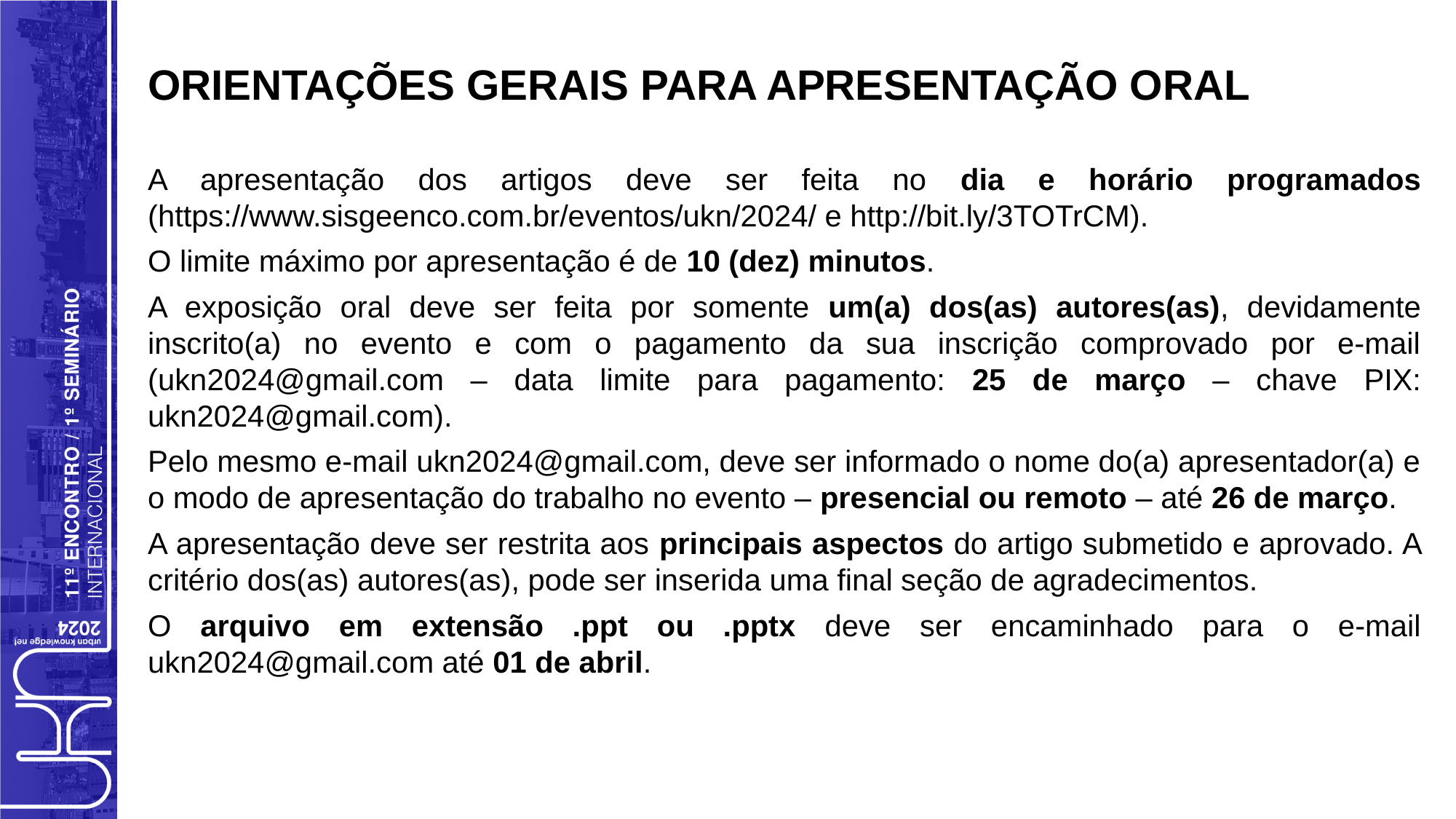

ORIENTAÇÕES GERAIS PARA APRESENTAÇÃO ORAL

A apresentação dos artigos deve ser feita no dia e horário programados (https://www.sisgeenco.com.br/eventos/ukn/2024/ e http://bit.ly/3TOTrCM).
O limite máximo por apresentação é de 10 (dez) minutos.
A exposição oral deve ser feita por somente um(a) dos(as) autores(as), devidamente inscrito(a) no evento e com o pagamento da sua inscrição comprovado por e-mail (ukn2024@gmail.com – data limite para pagamento: 25 de março – chave PIX: ukn2024@gmail.com).
Pelo mesmo e-mail ukn2024@gmail.com, deve ser informado o nome do(a) apresentador(a) e o modo de apresentação do trabalho no evento – presencial ou remoto – até 26 de março.
A apresentação deve ser restrita aos principais aspectos do artigo submetido e aprovado. A critério dos(as) autores(as), pode ser inserida uma final seção de agradecimentos.
O arquivo em extensão .ppt ou .pptx deve ser encaminhado para o e-mail ukn2024@gmail.com até 01 de abril.